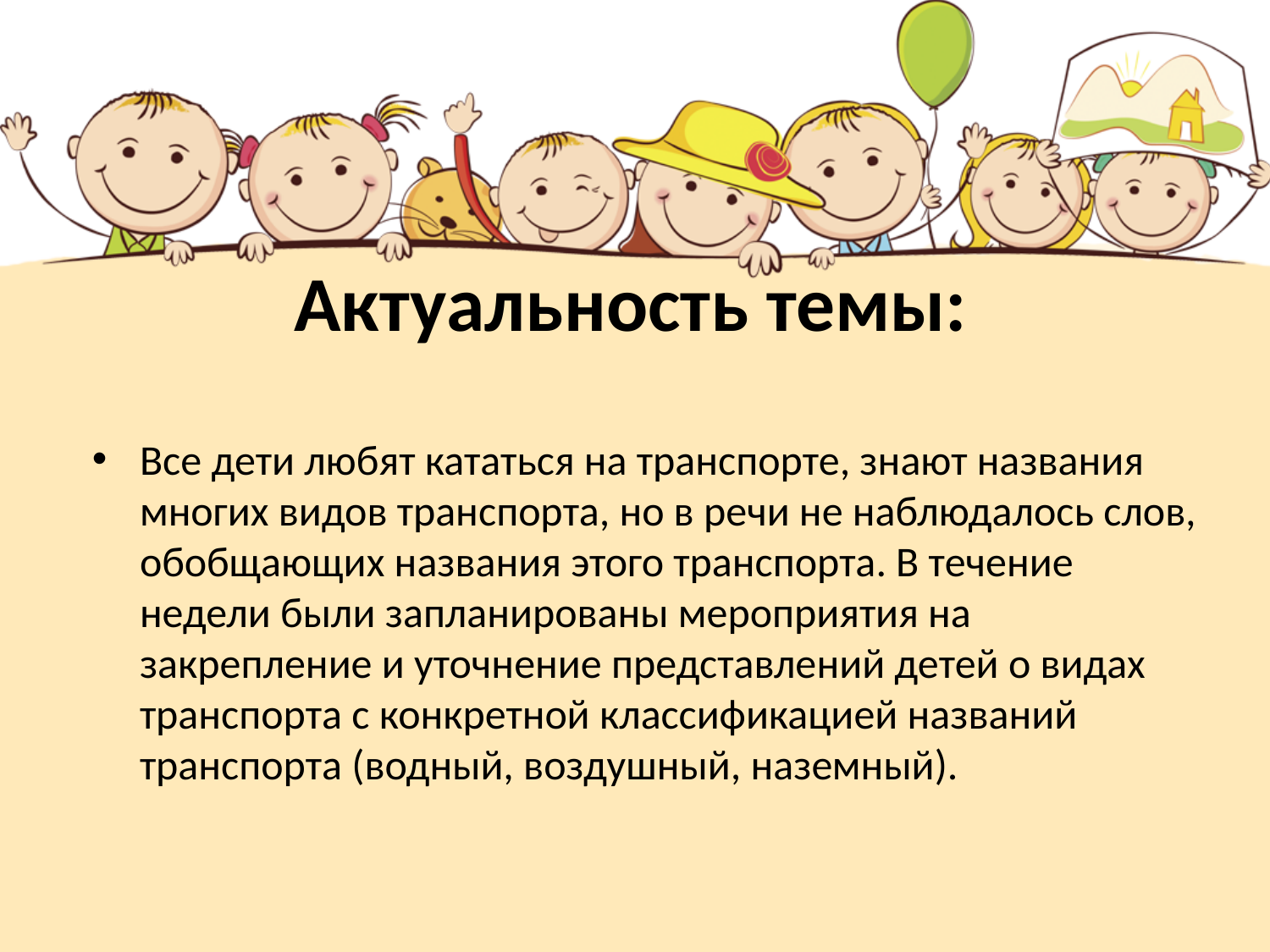

# Актуальность темы:
Все дети любят кататься на транспорте, знают названия многих видов транспорта, но в речи не наблюдалось слов, обобщающих названия этого транспорта. В течение недели были запланированы мероприятия на закрепление и уточнение представлений детей о видах транспорта с конкретной классификацией названий транспорта (водный, воздушный, наземный).